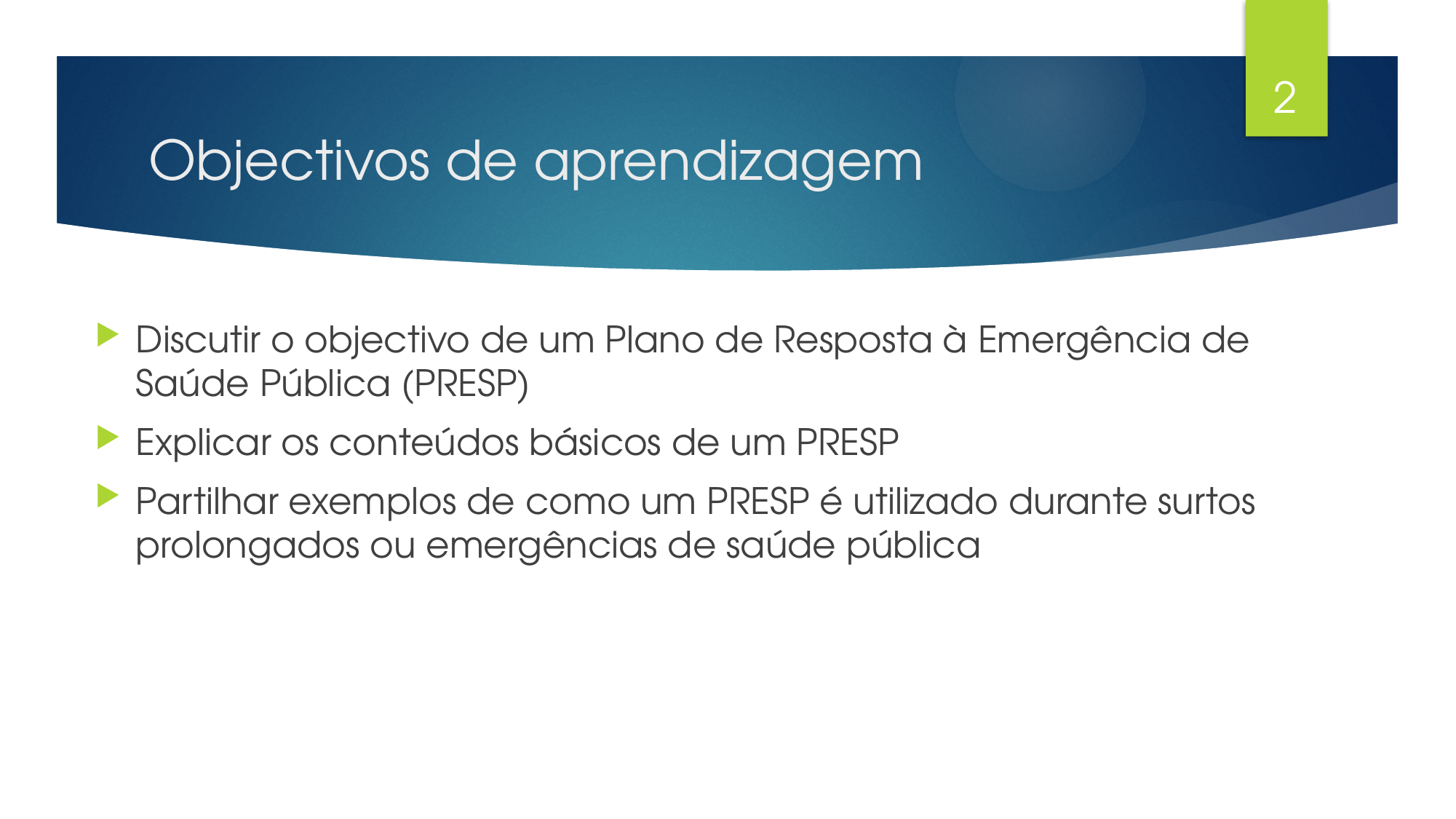

2
# Objectivos de aprendizagem
Discutir o objectivo de um Plano de Resposta à Emergência de Saúde Pública (PRESP)
Explicar os conteúdos básicos de um PRESP
Partilhar exemplos de como um PRESP é utilizado durante surtos prolongados ou emergências de saúde pública